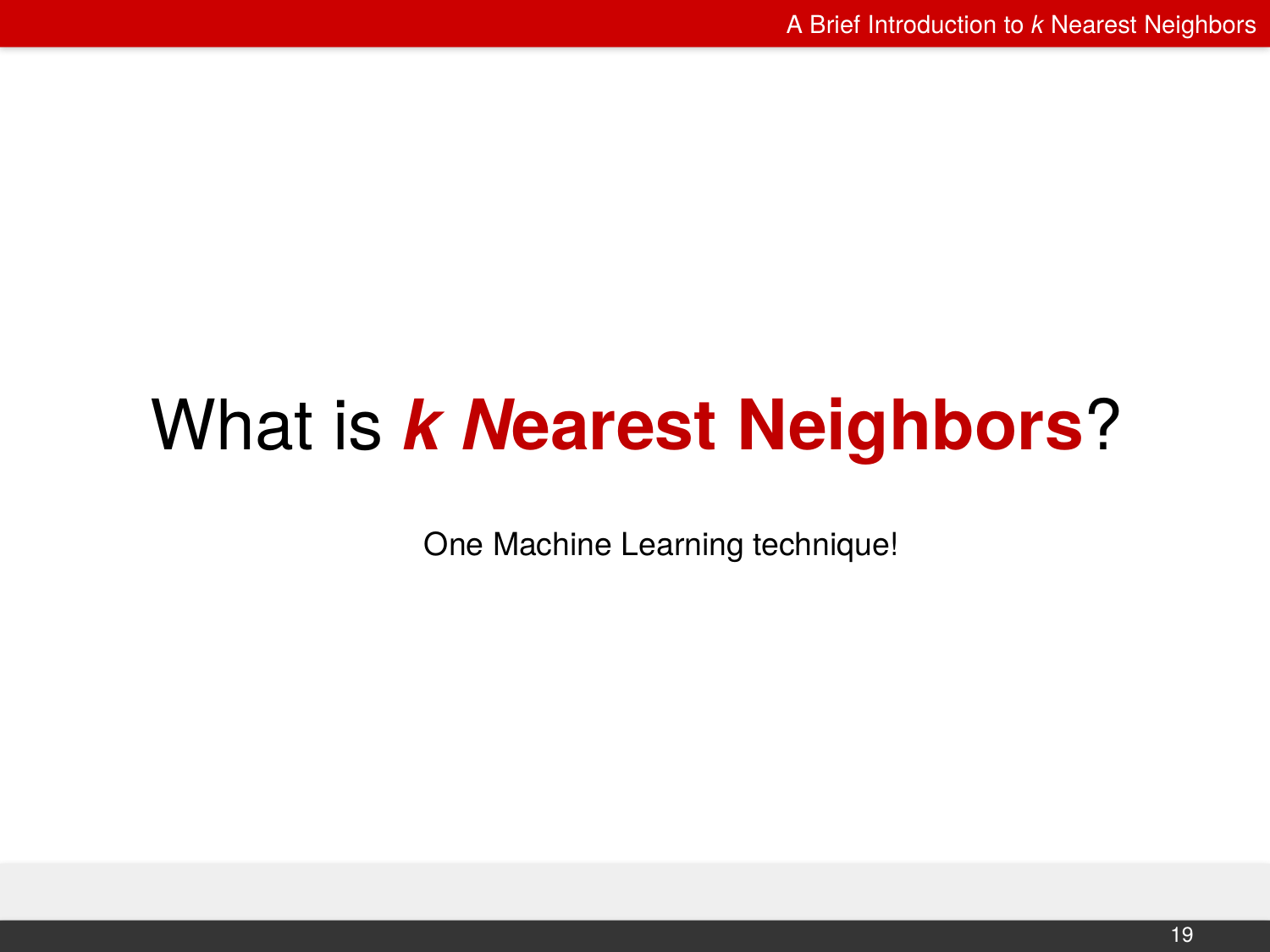

# What is k Nearest Neighbors?
One Machine Learning technique!
19